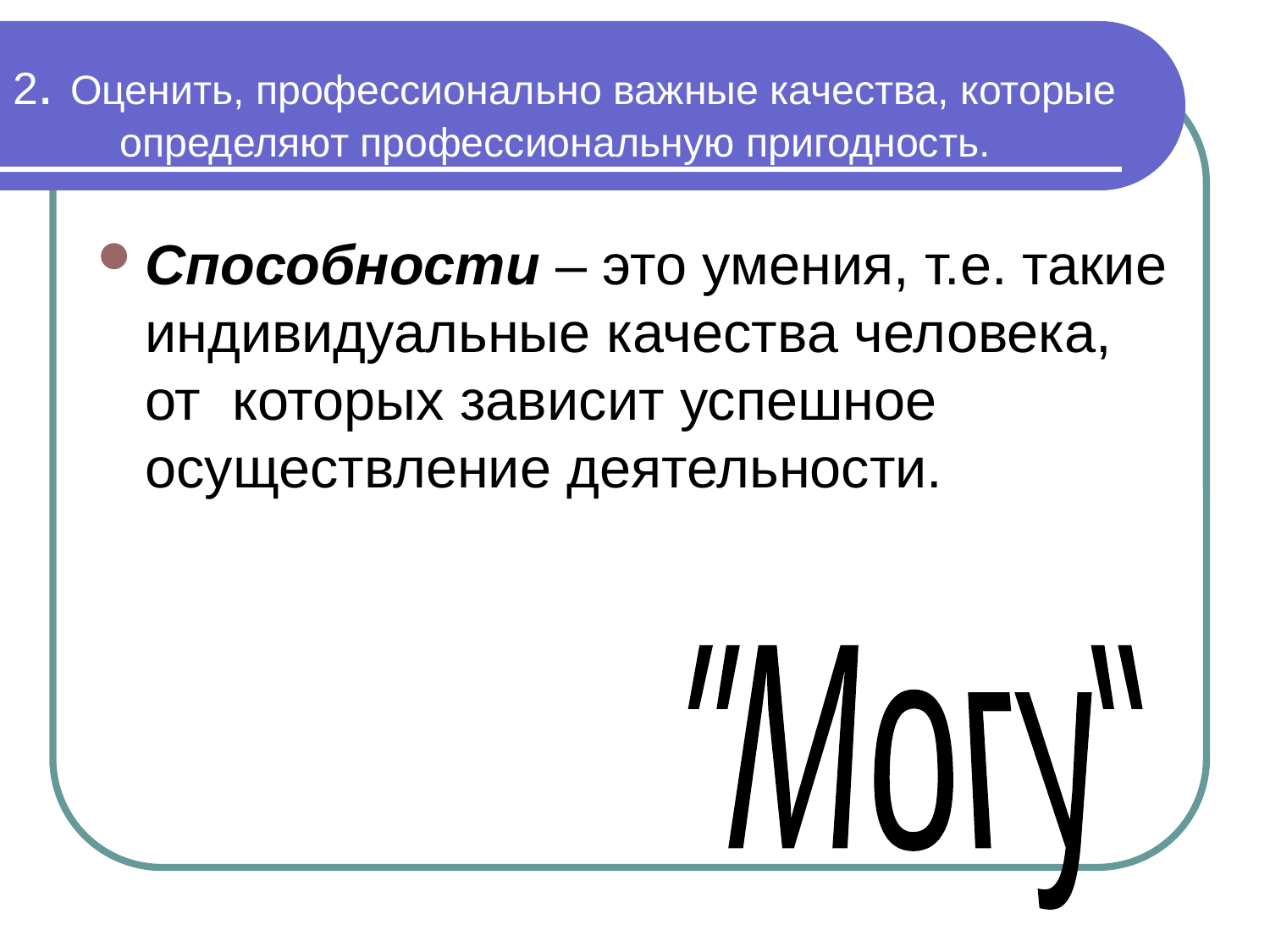

# 2. Оценить, профессионально важные качества, которые определяют профессиональную пригодность.
Способности – это умения, т.е. такие индивидуальные качества человека, от  которых зависит успешное осуществление деятельности.
"Могу"